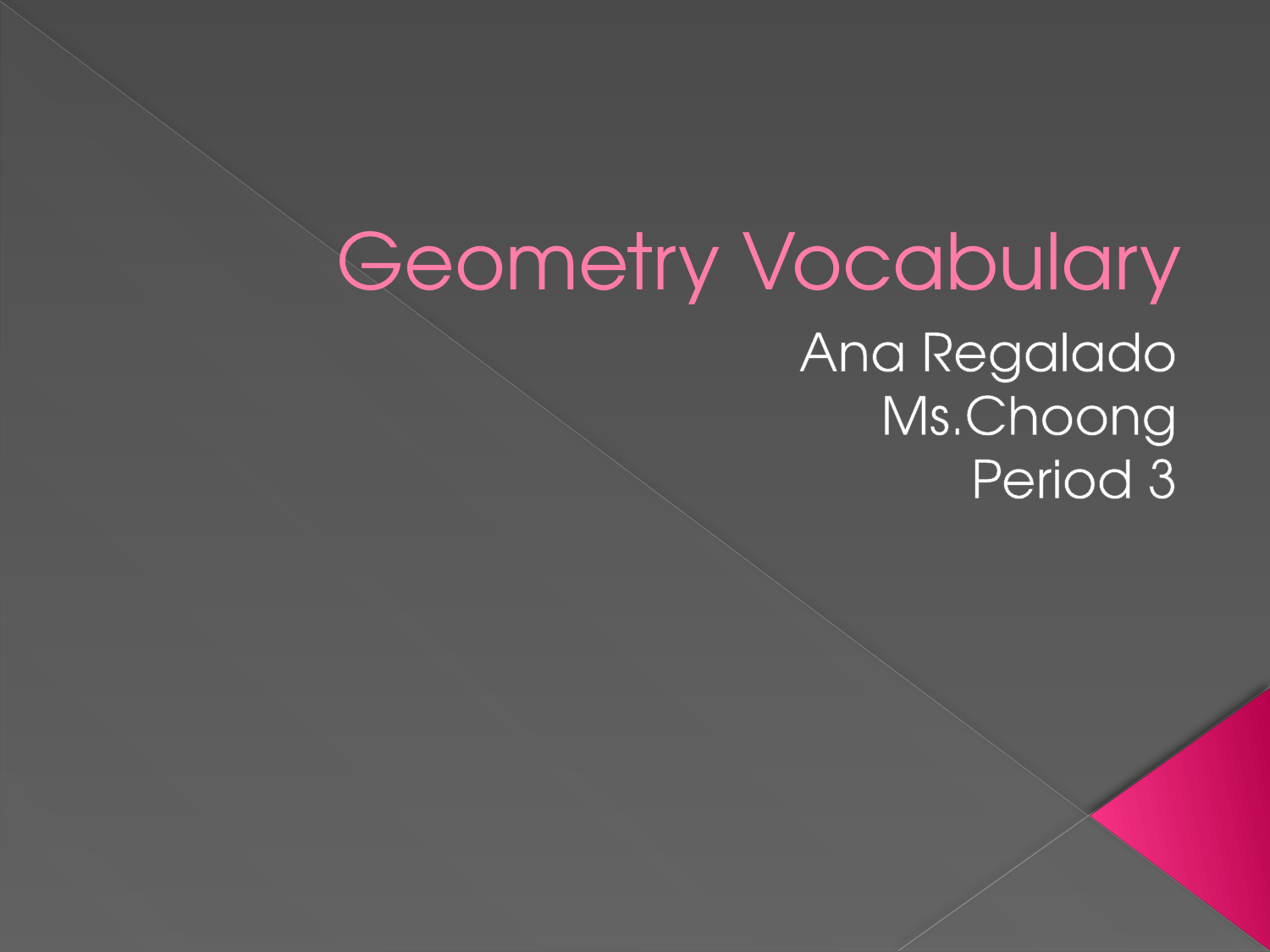

# Geometry Vocabulary
Ana Regalado
Ms.Choong
Period 3